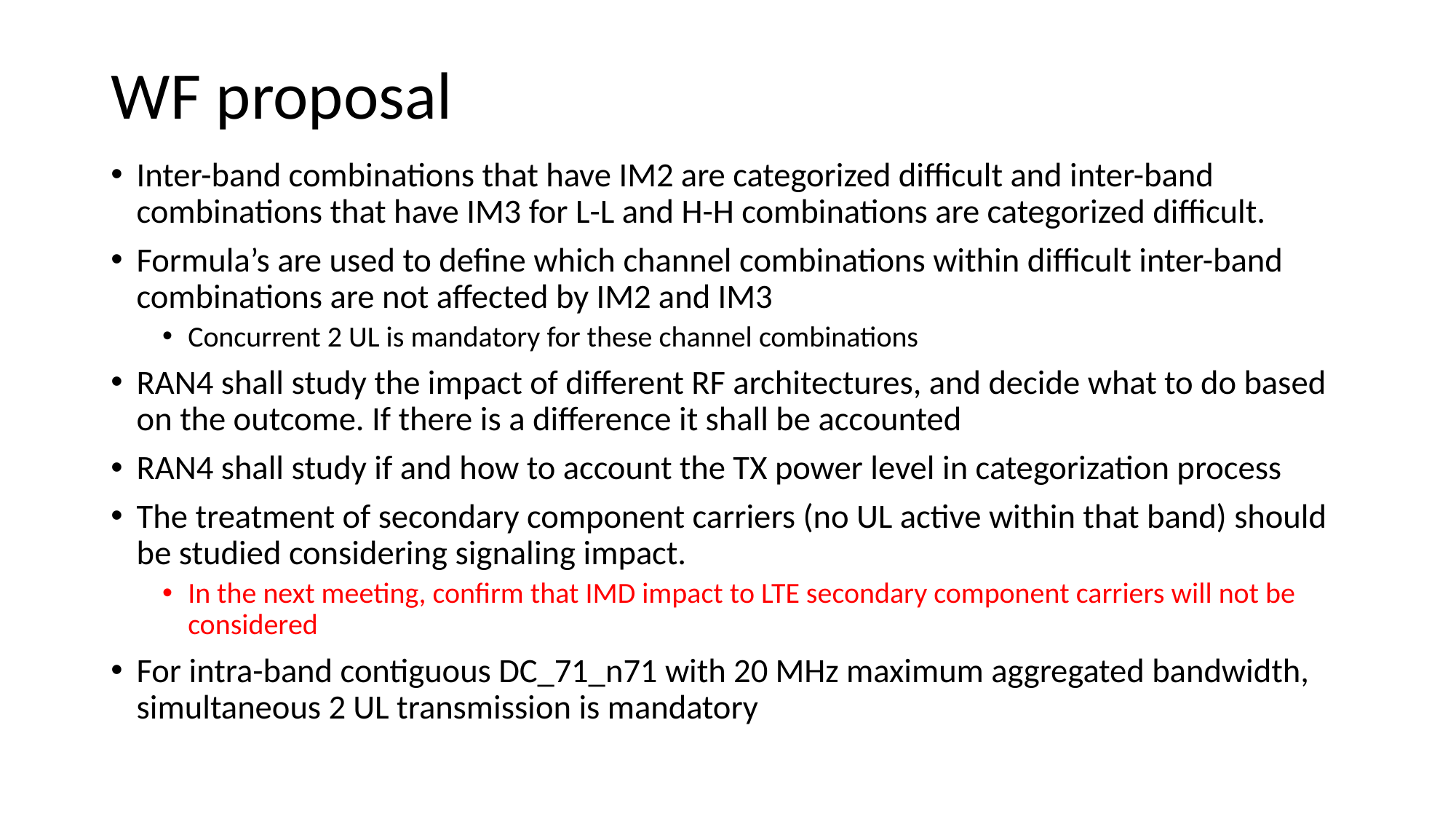

# WF proposal
Inter-band combinations that have IM2 are categorized difficult and inter-band combinations that have IM3 for L-L and H-H combinations are categorized difficult.
Formula’s are used to define which channel combinations within difficult inter-band combinations are not affected by IM2 and IM3
Concurrent 2 UL is mandatory for these channel combinations
RAN4 shall study the impact of different RF architectures, and decide what to do based on the outcome. If there is a difference it shall be accounted
RAN4 shall study if and how to account the TX power level in categorization process
The treatment of secondary component carriers (no UL active within that band) should be studied considering signaling impact.
In the next meeting, confirm that IMD impact to LTE secondary component carriers will not be considered
For intra-band contiguous DC_71_n71 with 20 MHz maximum aggregated bandwidth, simultaneous 2 UL transmission is mandatory